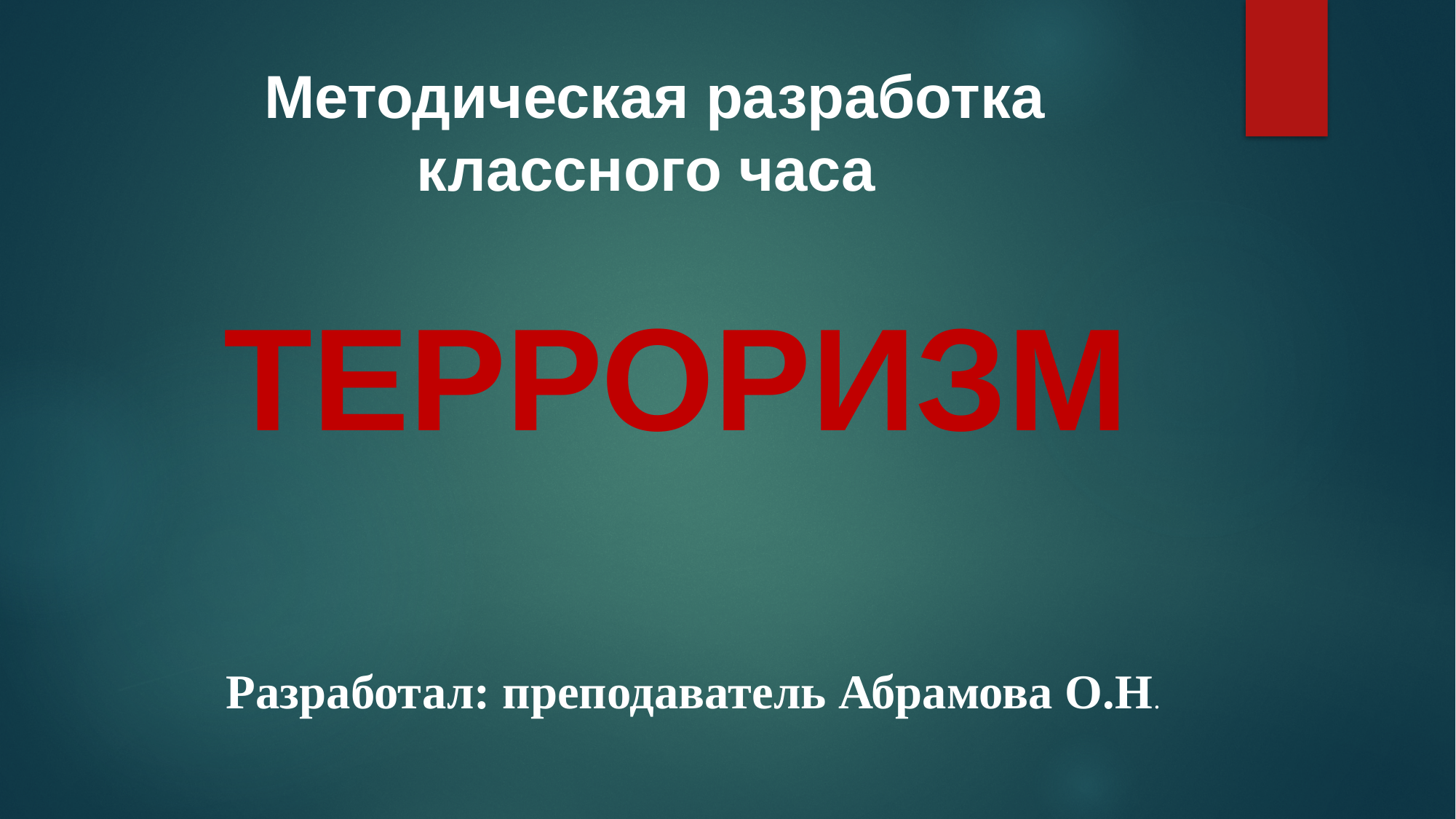

# Методическая разработка классного часа
Терроризм
Разработал: преподаватель Абрамова О.Н.